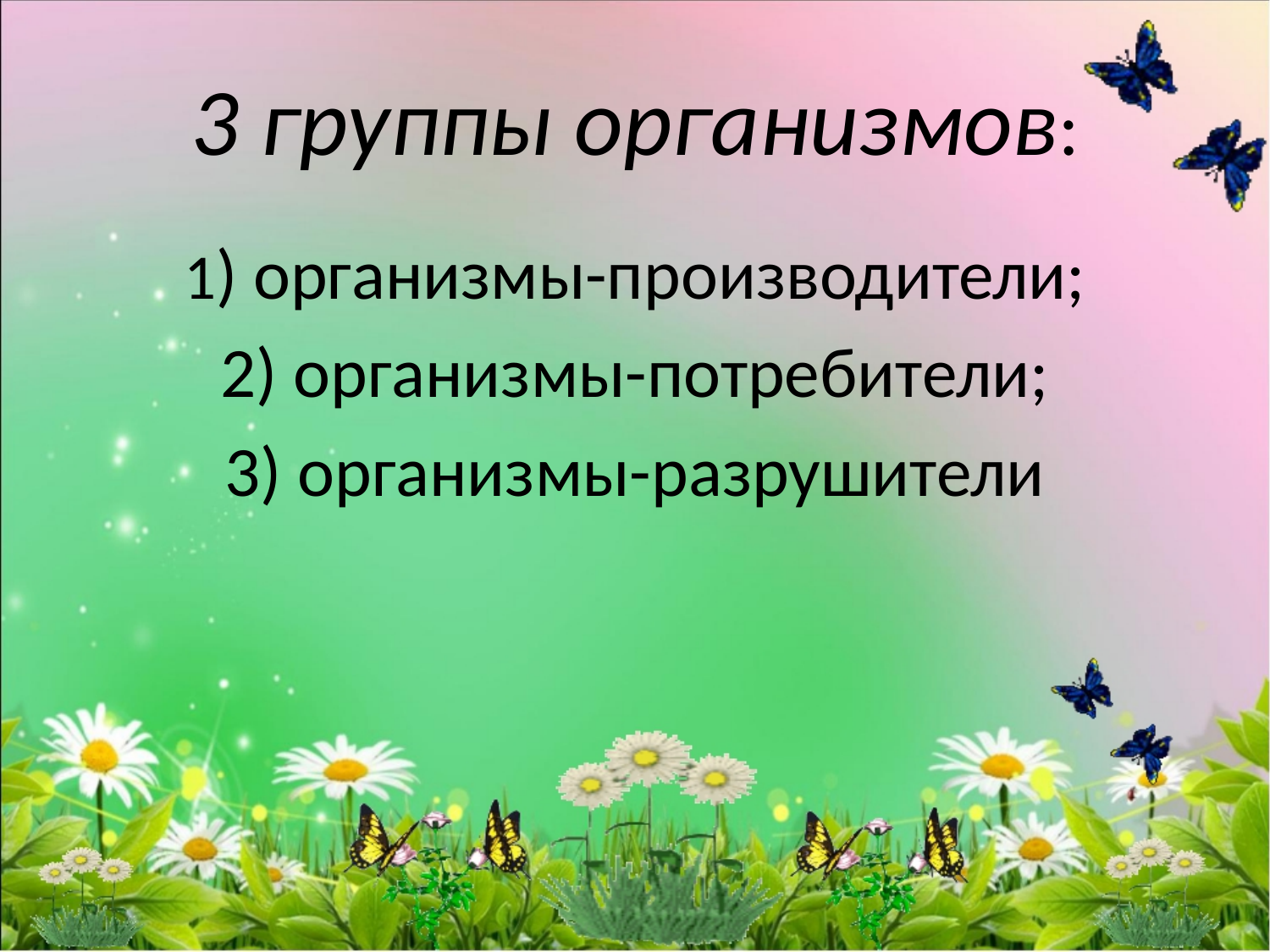

# 3 группы организмов:
1) организмы-производители;
2) организмы-потребители;
3) организмы-разрушители